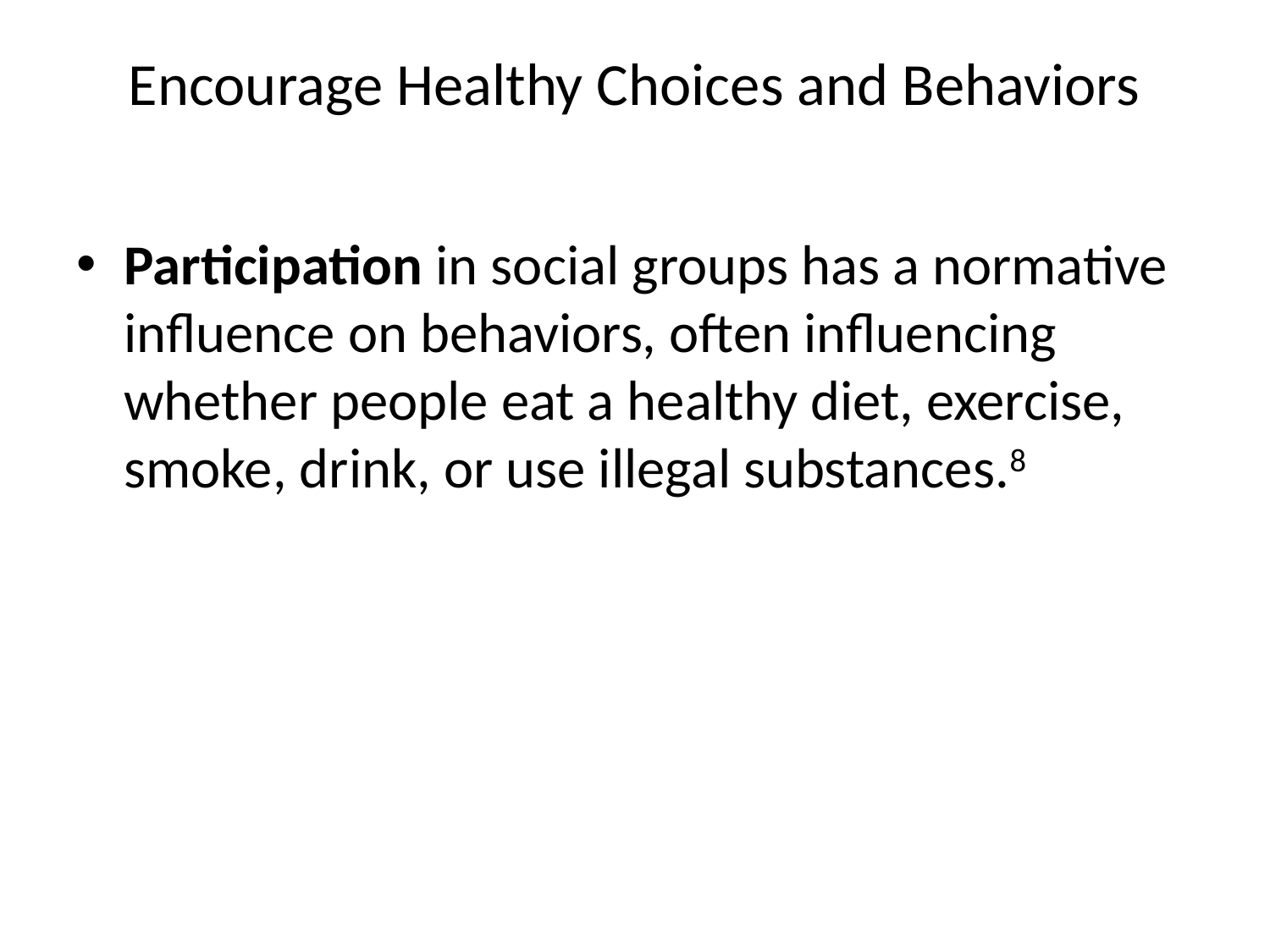

# Encourage Healthy Choices and Behaviors
Participation in social groups has a normative influence on behaviors, often influencing whether people eat a healthy diet, exercise, smoke, drink, or use illegal substances.8﻿